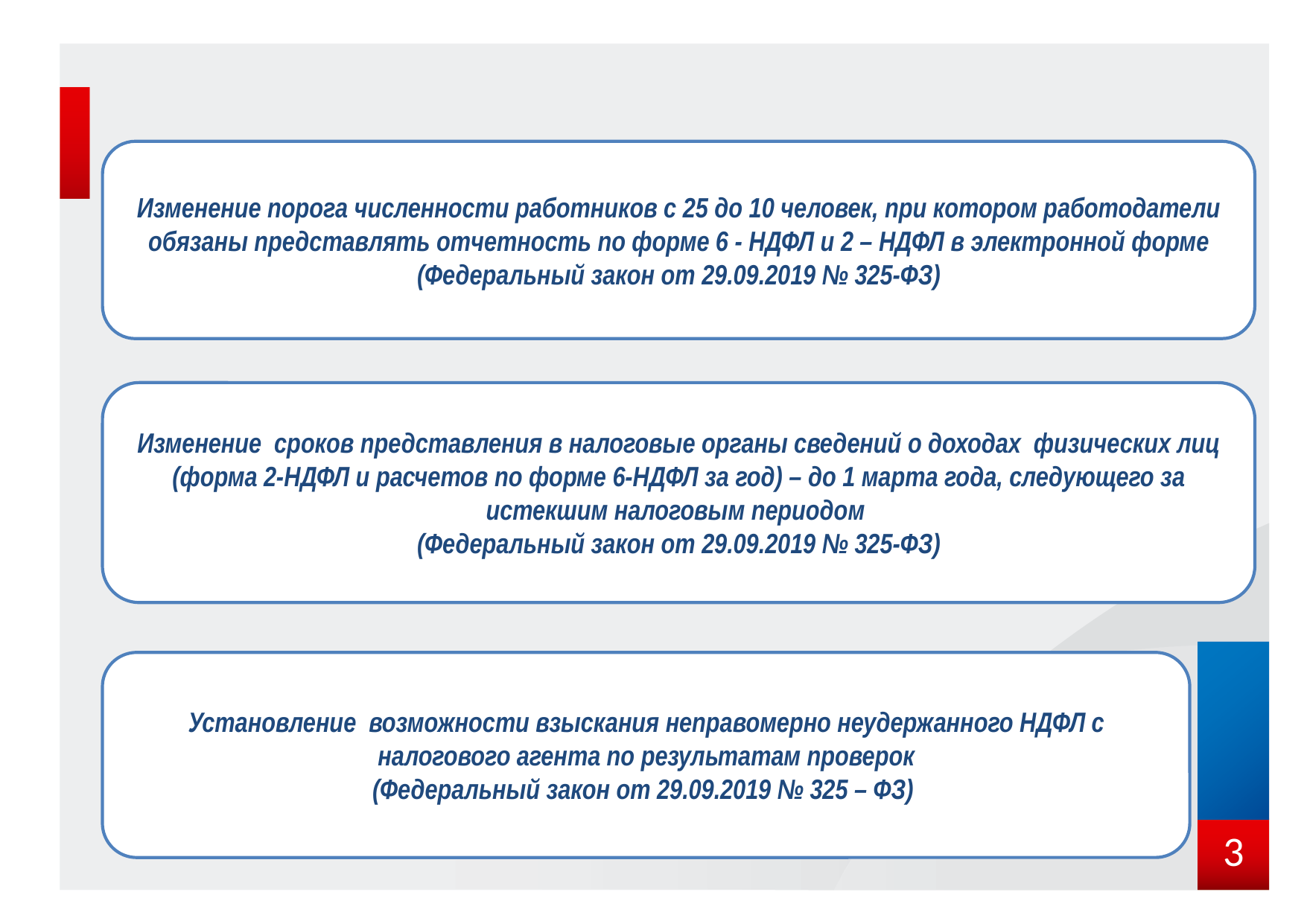

Изменение порога численности работников с 25 до 10 человек, при котором работодатели обязаны представлять отчетность по форме 6 - НДФЛ и 2 – НДФЛ в электронной форме
(Федеральный закон от 29.09.2019 № 325-ФЗ)
Изменение  сроков представления в налоговые органы сведений о доходах  физических лиц (форма 2-НДФЛ и расчетов по форме 6-НДФЛ за год) – до 1 марта года, следующего за истекшим налоговым периодом
(Федеральный закон от 29.09.2019 № 325-ФЗ)
Установление  возможности взыскания неправомерно неудержанного НДФЛ с налогового агента по результатам проверок
(Федеральный закон от 29.09.2019 № 325 – ФЗ)
3